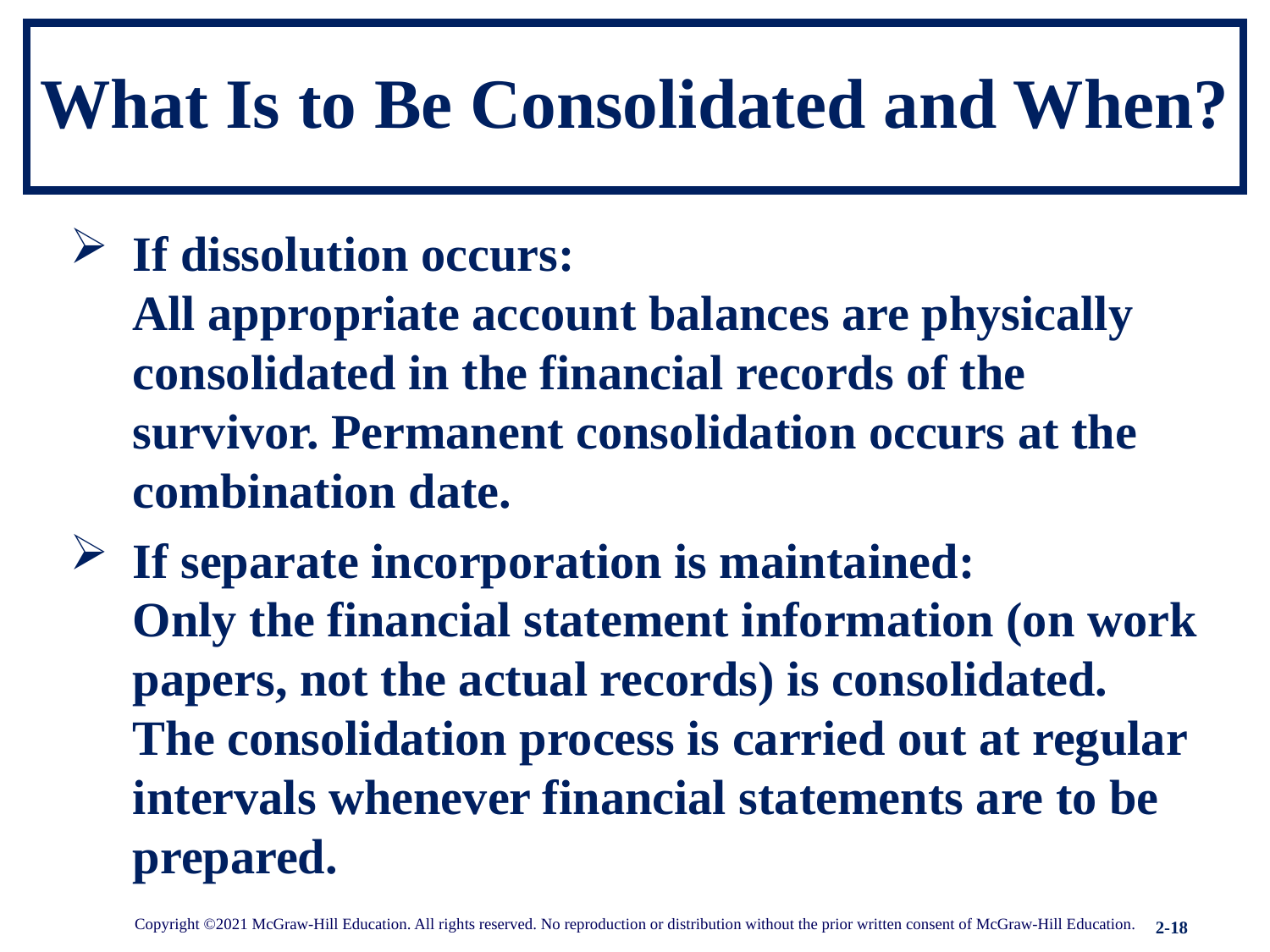

# What Is to Be Consolidated and When?
If dissolution occurs:
All appropriate account balances are physically consolidated in the financial records of the survivor. Permanent consolidation occurs at the combination date.
If separate incorporation is maintained:
Only the financial statement information (on work papers, not the actual records) is consolidated. The consolidation process is carried out at regular intervals whenever financial statements are to be prepared.
Copyright ©2021 McGraw-Hill Education. All rights reserved. No reproduction or distribution without the prior written consent of McGraw-Hill Education.
2-18